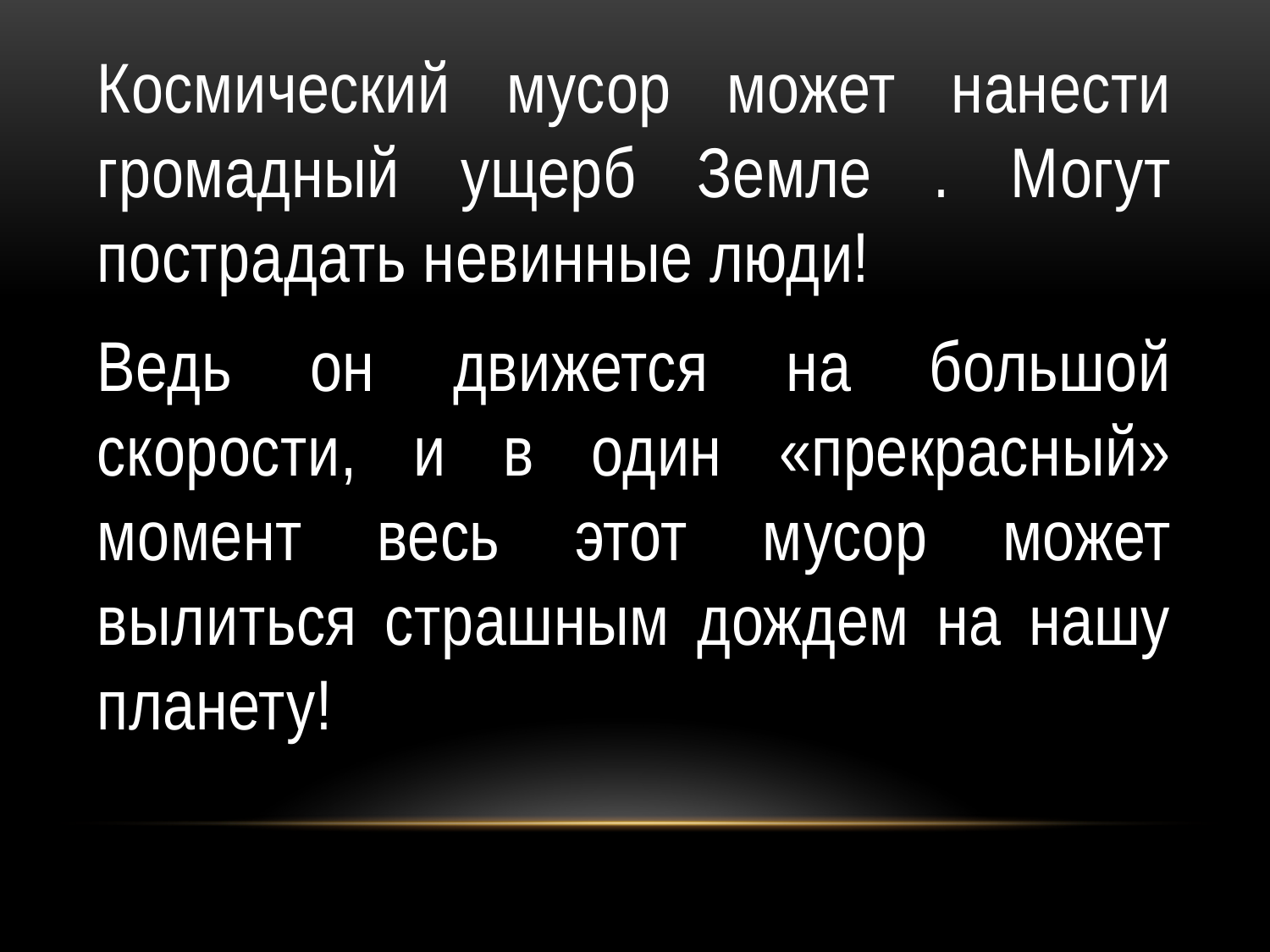

Космический мусор может нанести громадный ущерб Земле . Могут пострадать невинные люди!
Ведь он движется на большой скорости, и в один «прекрасный» момент весь этот мусор может вылиться страшным дождем на нашу планету!
#